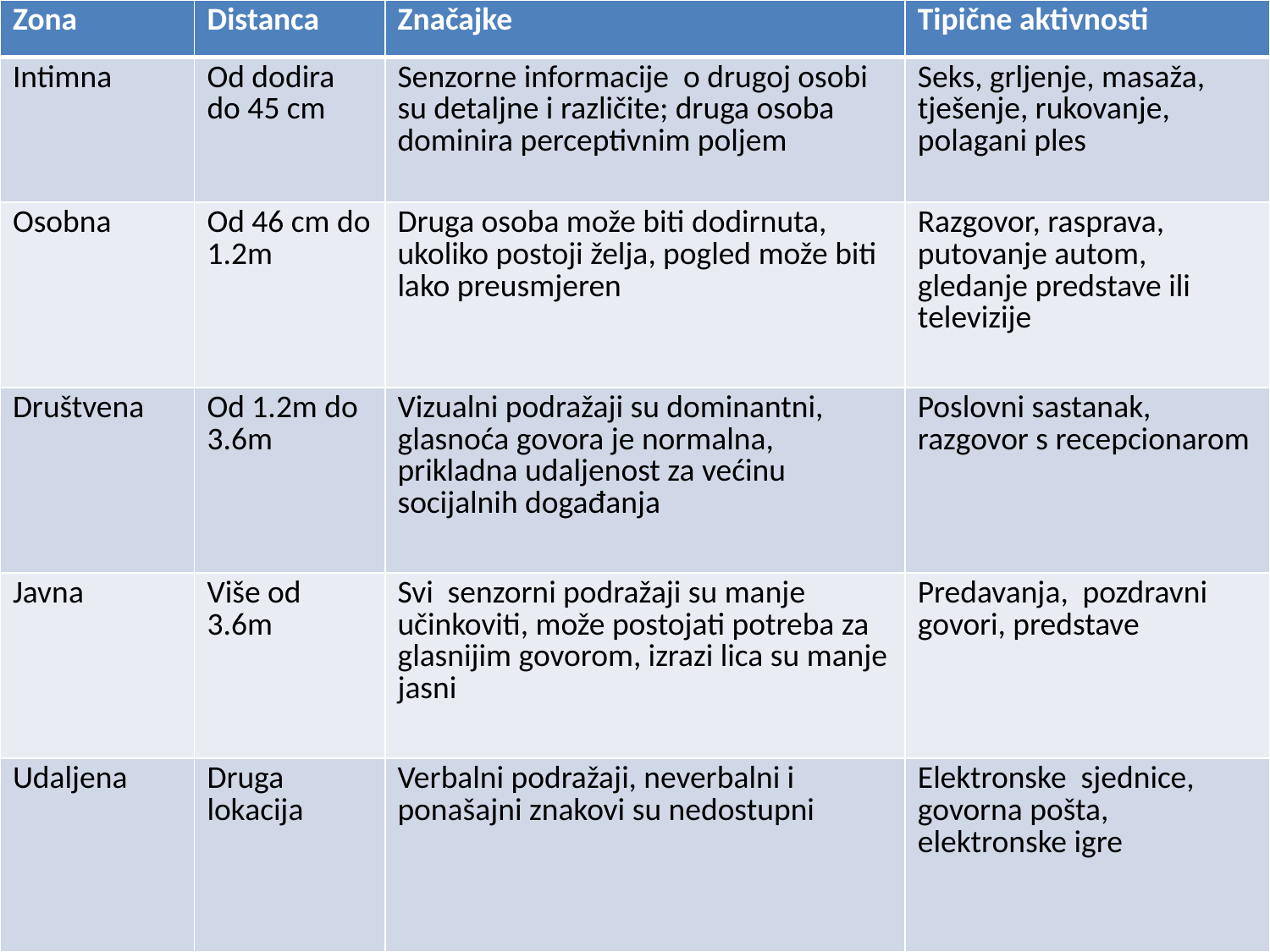

| Zona | Distanca | Značajke | Tipične aktivnosti |
| --- | --- | --- | --- |
| Intimna | Od dodira do 45 cm | Senzorne informacije o drugoj osobi su detaljne i različite; druga osoba dominira perceptivnim poljem | Seks, grljenje, masaža, tješenje, rukovanje, polagani ples |
| Osobna | Od 46 cm do 1.2m | Druga osoba može biti dodirnuta, ukoliko postoji želja, pogled može biti lako preusmjeren | Razgovor, rasprava, putovanje autom, gledanje predstave ili televizije |
| Društvena | Od 1.2m do 3.6m | Vizualni podražaji su dominantni, glasnoća govora je normalna, prikladna udaljenost za većinu socijalnih događanja | Poslovni sastanak, razgovor s recepcionarom |
| Javna | Više od 3.6m | Svi senzorni podražaji su manje učinkoviti, može postojati potreba za glasnijim govorom, izrazi lica su manje jasni | Predavanja, pozdravni govori, predstave |
| Udaljena | Druga lokacija | Verbalni podražaji, neverbalni i ponašajni znakovi su nedostupni | Elektronske sjednice, govorna pošta, elektronske igre |
#